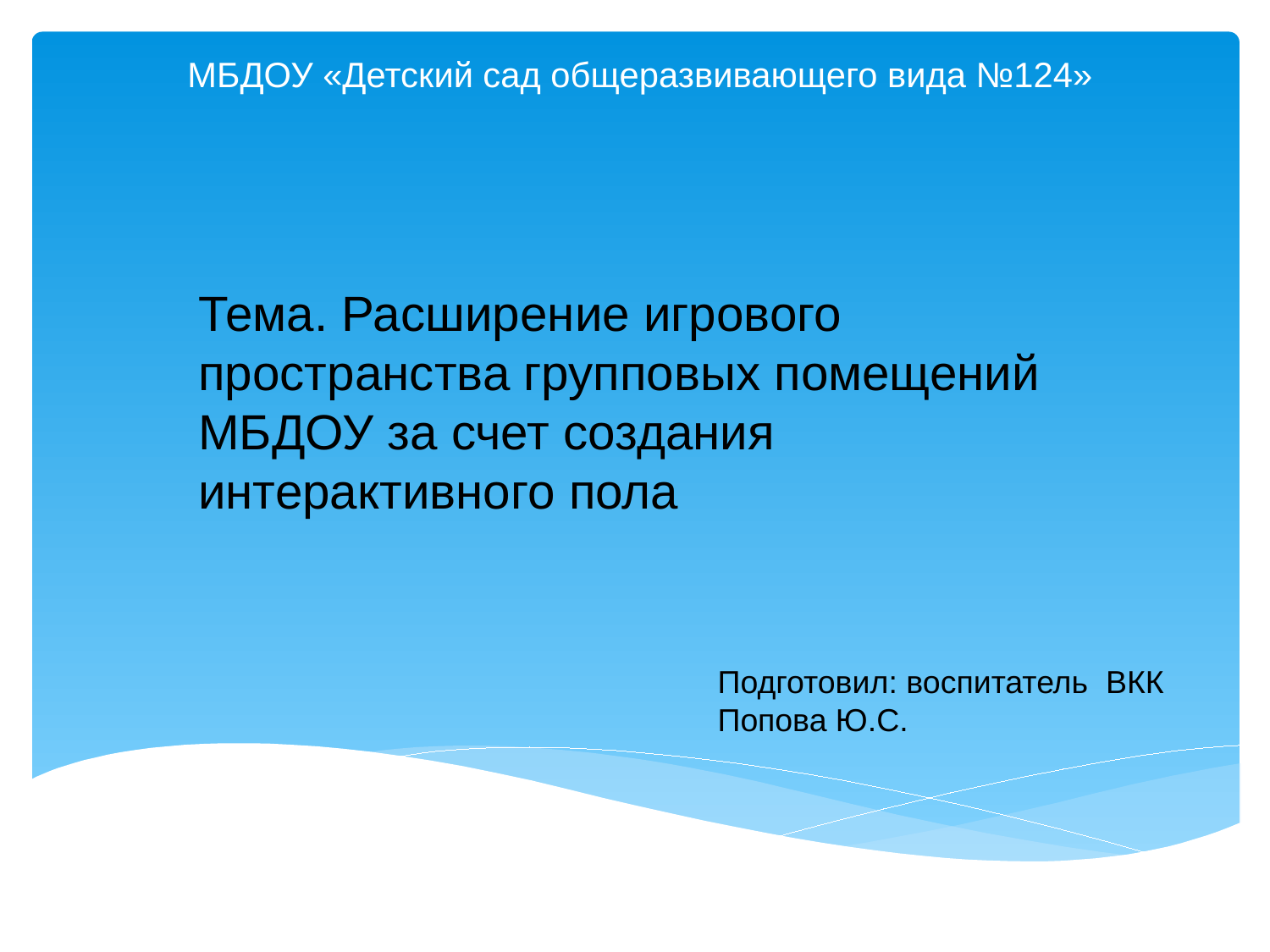

МБДОУ «Детский сад общеразвивающего вида №124»
Тема. Расширение игрового пространства групповых помещений МБДОУ за счет создания интерактивного пола
Подготовил: воспитатель  ВКК
Попова Ю.С.